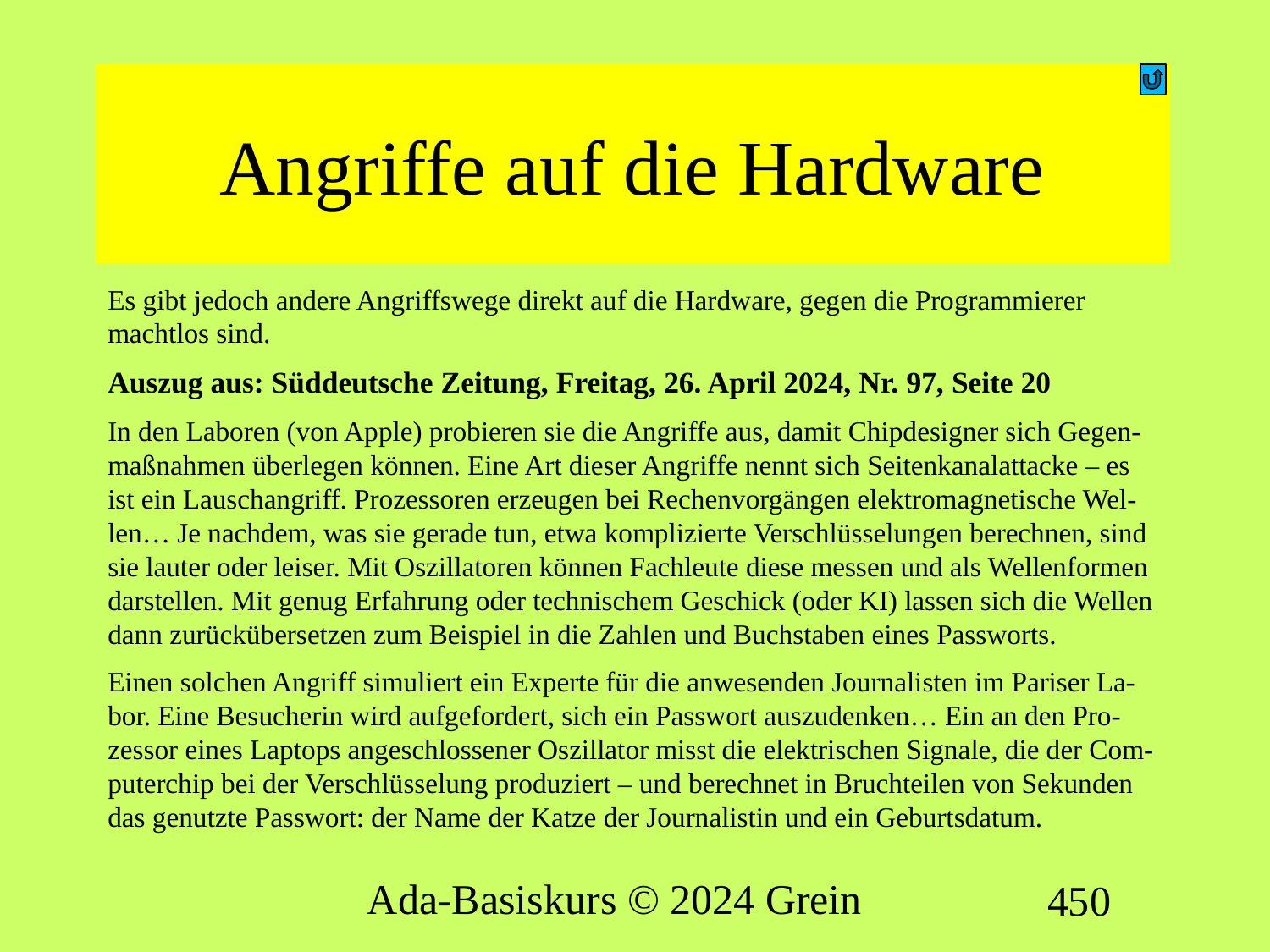

# Angriffe auf die Hardware

Es gibt jedoch andere Angriffswege direkt auf die Hardware, gegen die Programmierer machtlos sind.
Auszug aus: Süddeutsche Zeitung, Freitag, 26. April 2024, Nr. 97, Seite 20
In den Laboren (von Apple) probieren sie die Angriffe aus, damit Chipdesigner sich Gegen-maßnahmen überlegen können. Eine Art dieser Angriffe nennt sich Seitenkanalattacke – es ist ein Lauschangriff. Prozessoren erzeugen bei Rechenvorgängen elektromagnetische Wel-len… Je nachdem, was sie gerade tun, etwa komplizierte Verschlüsselungen berechnen, sind sie lauter oder leiser. Mit Oszillatoren können Fachleute diese messen und als Wellenformen darstellen. Mit genug Erfahrung oder technischem Geschick (oder KI) lassen sich die Wellen dann zurückübersetzen zum Beispiel in die Zahlen und Buchstaben eines Passworts.
Einen solchen Angriff simuliert ein Experte für die anwesenden Journalisten im Pariser La-bor. Eine Besucherin wird aufgefordert, sich ein Passwort auszudenken… Ein an den Pro-zessor eines Laptops angeschlossener Oszillator misst die elektrischen Signale, die der Com-puterchip bei der Verschlüsselung produziert – und berechnet in Bruchteilen von Sekunden das genutzte Passwort: der Name der Katze der Journalistin und ein Geburtsdatum.
Ada-Basiskurs © 2024 Grein
450